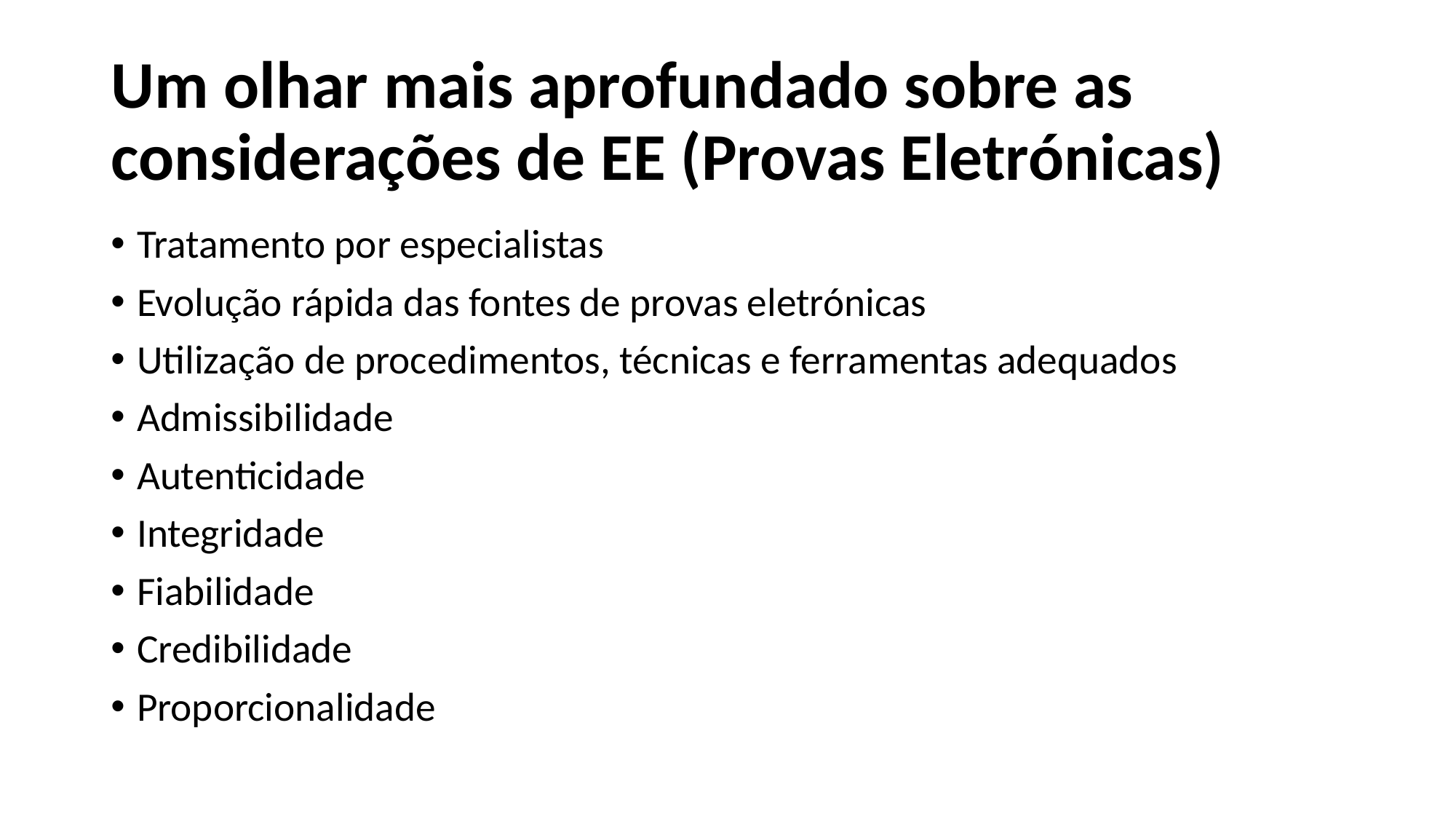

# Um olhar mais aprofundado sobre as considerações de EE (Provas Eletrónicas)
Tratamento por especialistas
Evolução rápida das fontes de provas eletrónicas
Utilização de procedimentos, técnicas e ferramentas adequados
Admissibilidade
Autenticidade
Integridade
Fiabilidade
Credibilidade
Proporcionalidade